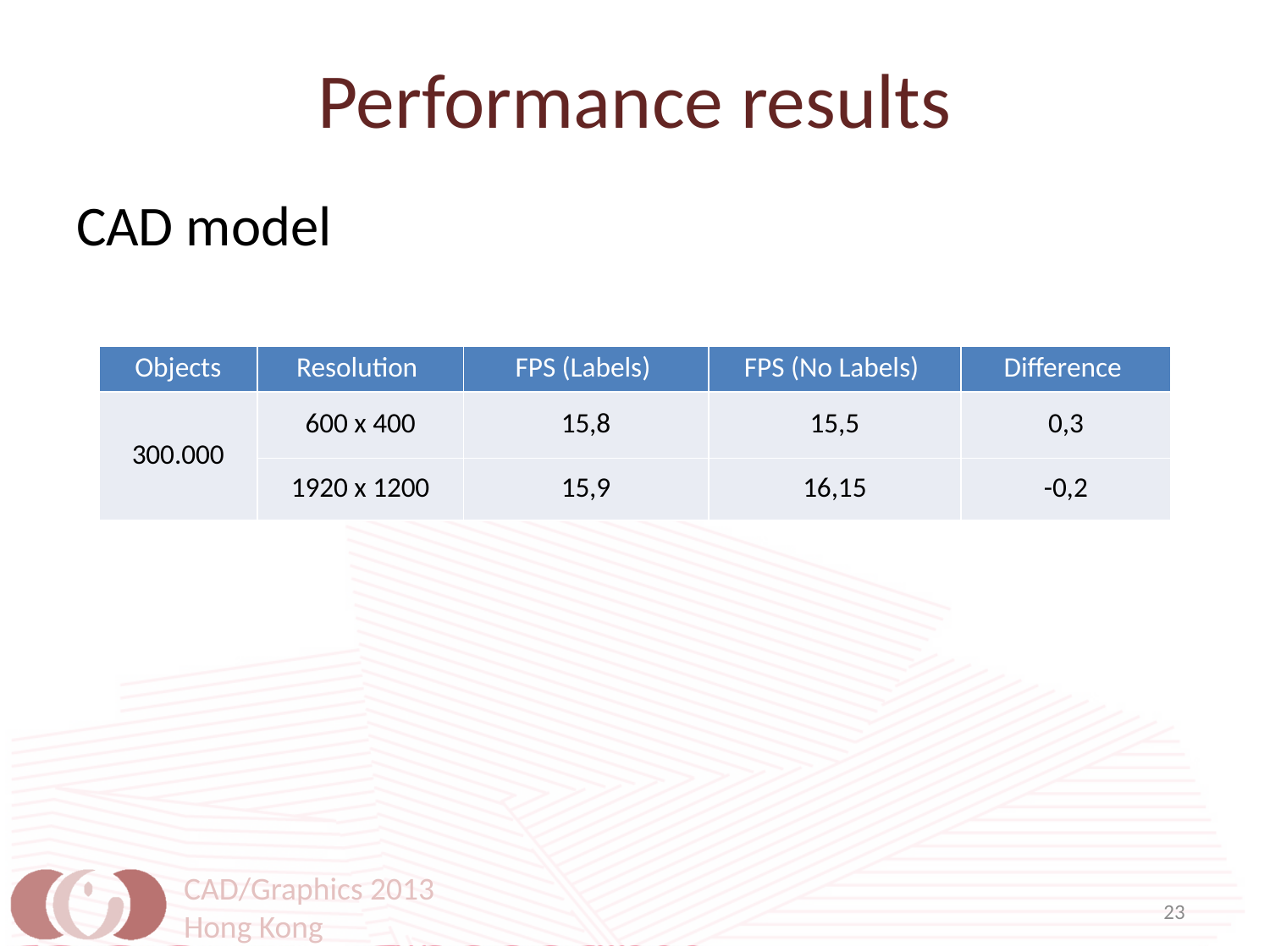

# Performance results
CAD model

| Objects | Resolution | FPS (Labels) | FPS (No Labels) | Difference |
| --- | --- | --- | --- | --- |
| 300.000 | 600 x 400 | 15,8 | 15,5 | 0,3 |
|  | 1920 x 1200 | 15,9 | 16,15 | -0,2 |
CAD/Graphics 2013
Hong Kong